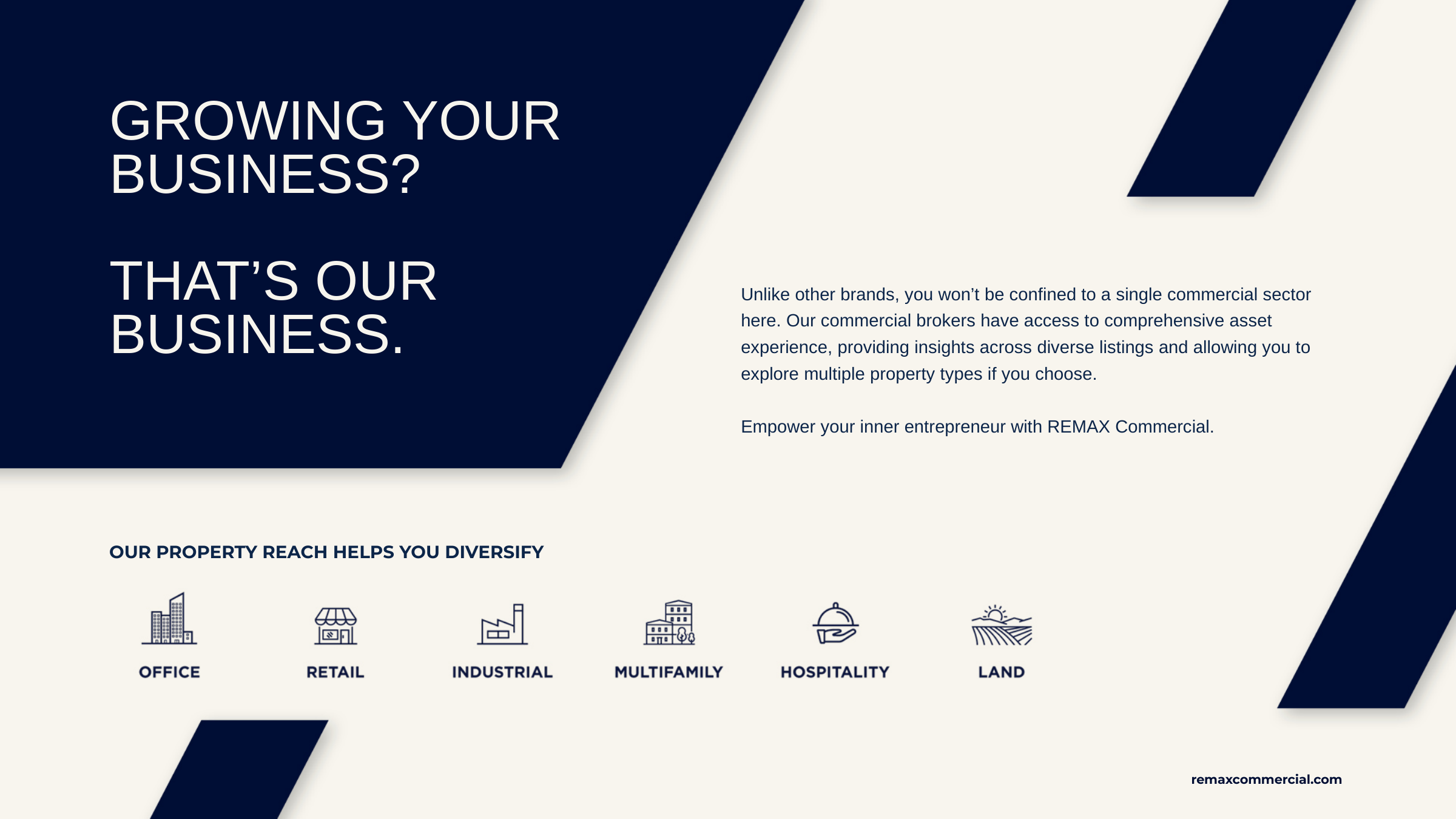

GROWING YOUR
BUSINESS?

THAT’S OUR BUSINESS.
Unlike other brands, you won’t be confined to a single commercial sector here. Our commercial brokers have access to comprehensive asset experience, providing insights across diverse listings and allowing you to explore multiple property types if you choose.

Empower your inner entrepreneur with REMAX Commercial.
OUR PROPERTY REACH HELPS YOU DIVERSIFY